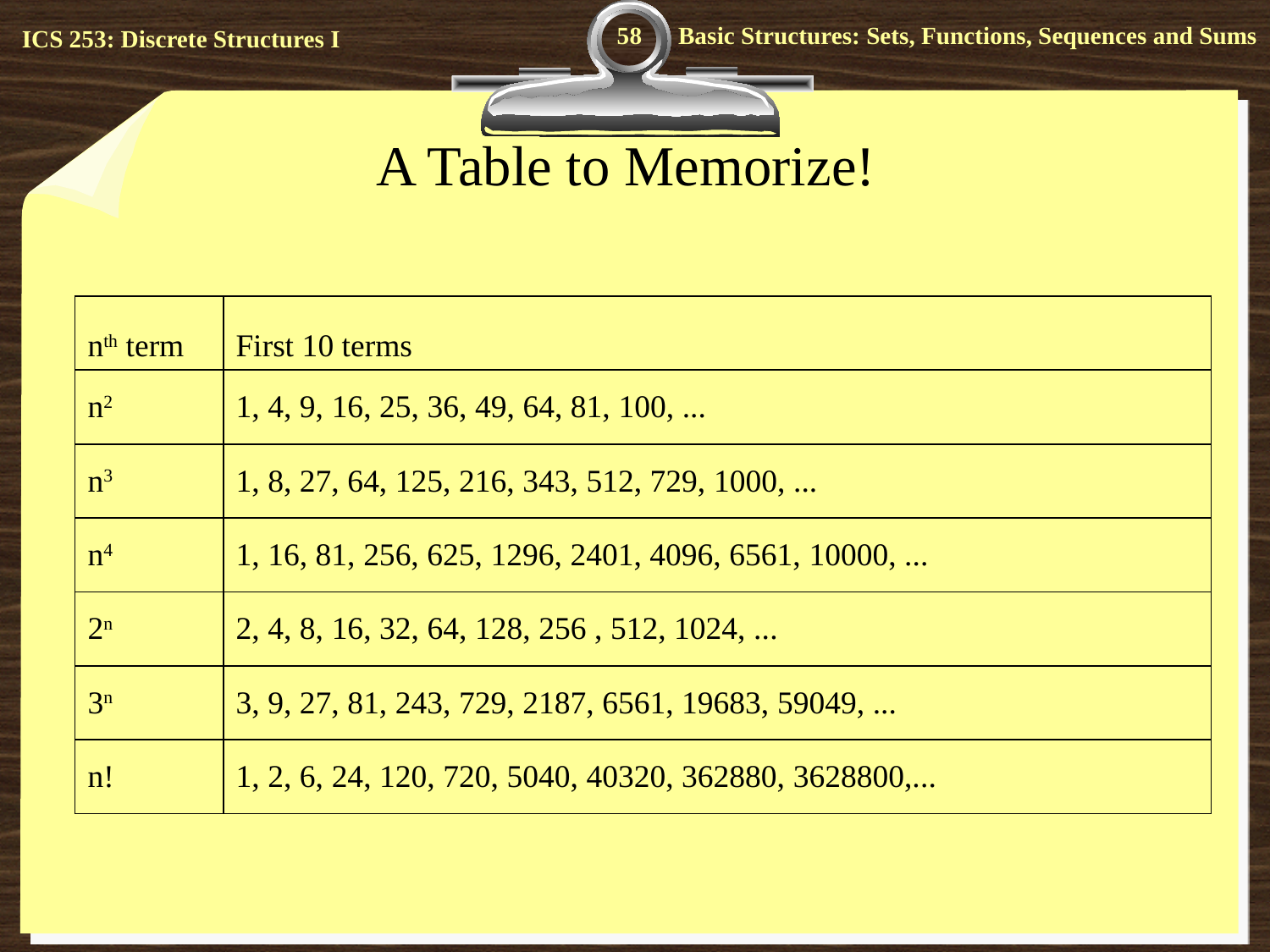

58
# A Table to Memorize!
| nth term | First 10 terms |
| --- | --- |
| n2 | 1, 4, 9, 16, 25, 36, 49, 64, 81, 100, ... |
| n3 | 1, 8, 27, 64, 125, 216, 343, 512, 729, 1000, ... |
| n4 | 1, 16, 81, 256, 625, 1296, 2401, 4096, 6561, 10000, ... |
| 2n | 2, 4, 8, 16, 32, 64, 128, 256 , 512, 1024, ... |
| 3n | 3, 9, 27, 81, 243, 729, 2187, 6561, 19683, 59049, ... |
| n! | 1, 2, 6, 24, 120, 720, 5040, 40320, 362880, 3628800,... |